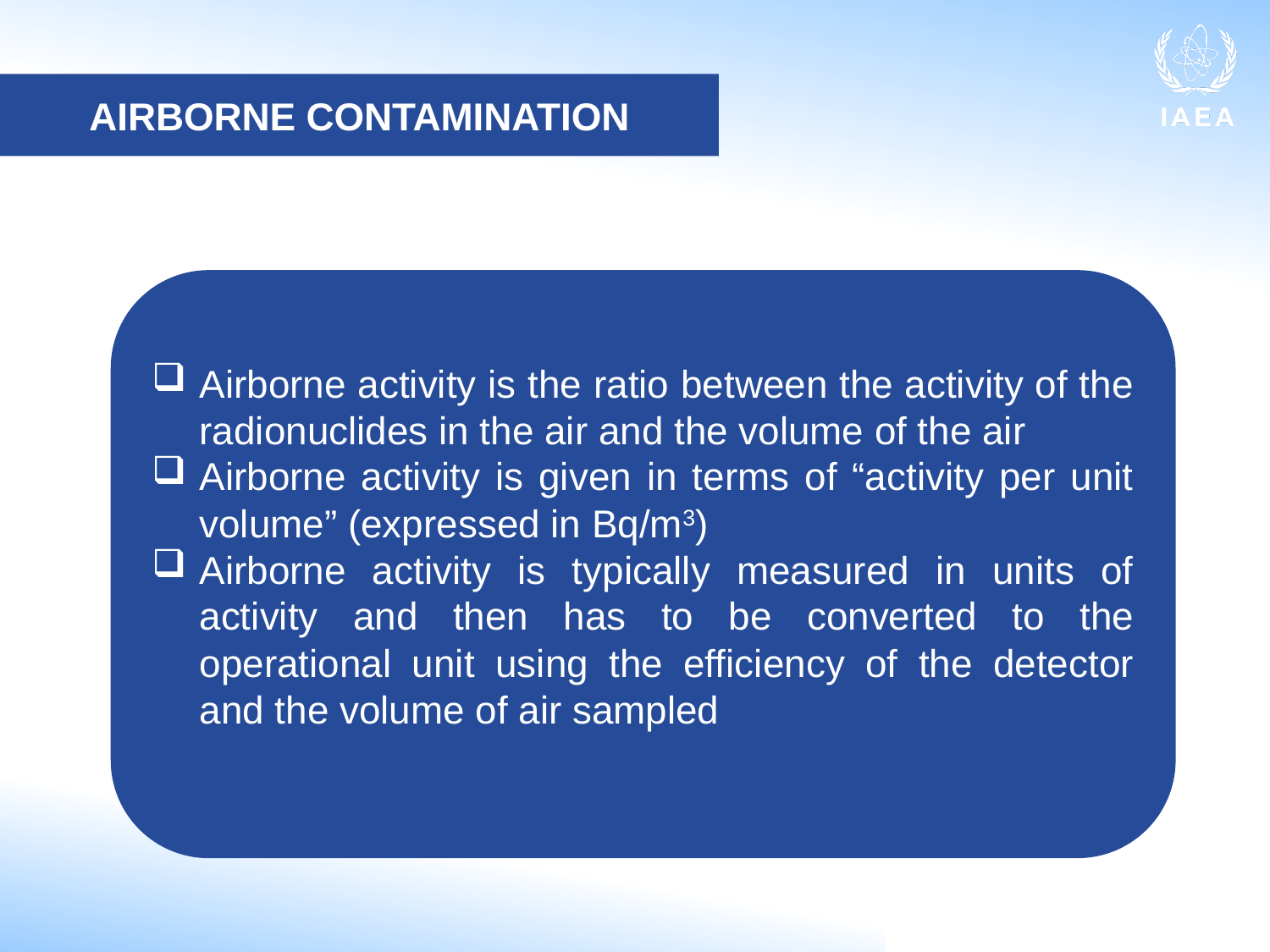

AIRBORNE CONTAMINATION
Airborne activity is the ratio between the activity of the radionuclides in the air and the volume of the air
Airborne activity is given in terms of “activity per unit volume” (expressed in Bq/m3)
Airborne activity is typically measured in units of activity and then has to be converted to the operational unit using the efficiency of the detector and the volume of air sampled